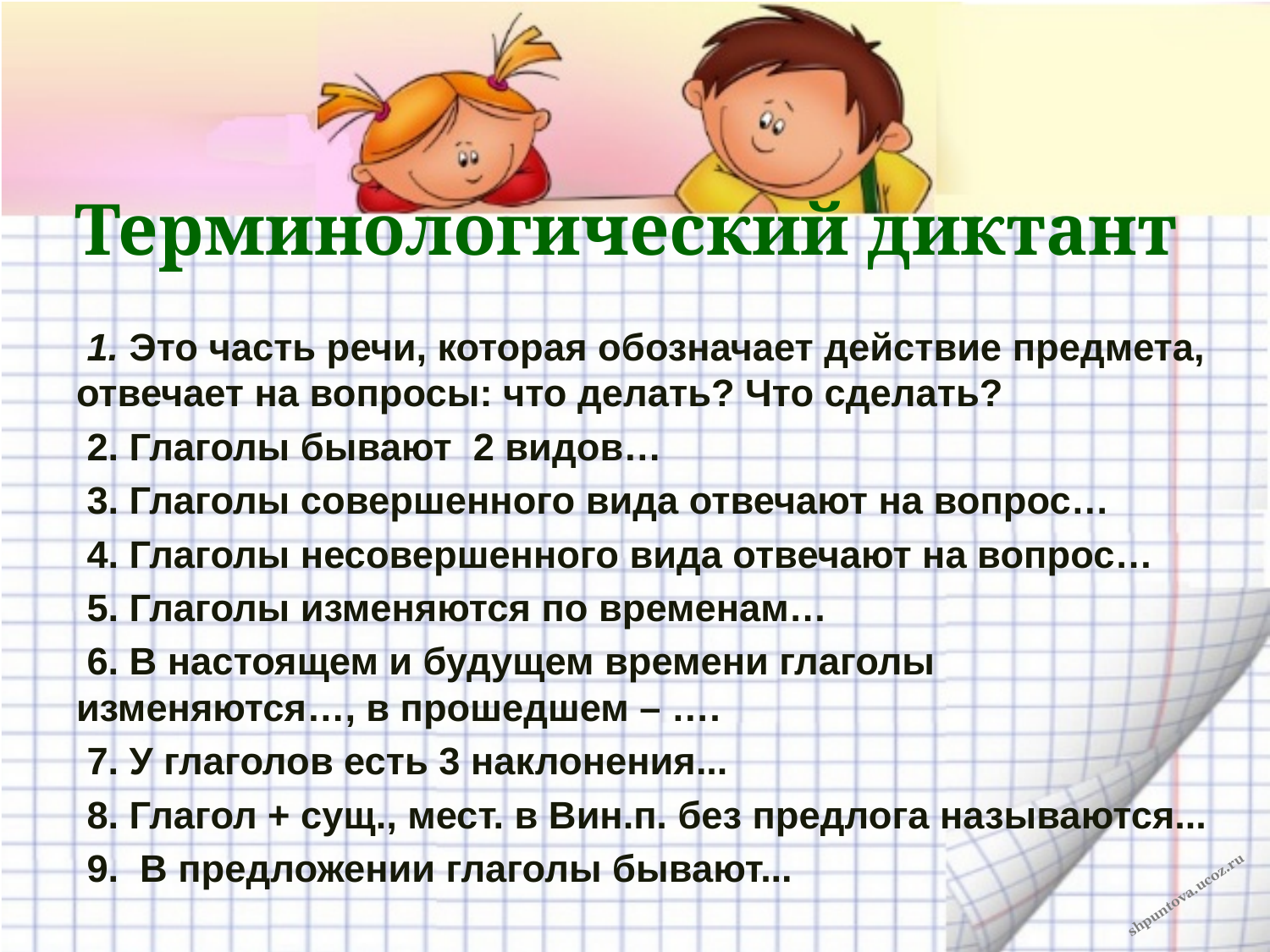

# Терминологический диктант
 1. Это часть речи, которая обозначает действие предмета, отвечает на вопросы: что делать? Что сделать?
 2. Глаголы бывают  2 видов…
 3. Глаголы совершенного вида отвечают на вопрос…
 4. Глаголы несовершенного вида отвечают на вопрос…
 5. Глаголы изменяются по временам…
 6. В настоящем и будущем времени глаголы изменяются…, в прошедшем – ….
 7. У глаголов есть 3 наклонения...
 8. Глагол + сущ., мест. в Вин.п. без предлога называются...
 9.  В предложении глаголы бывают...